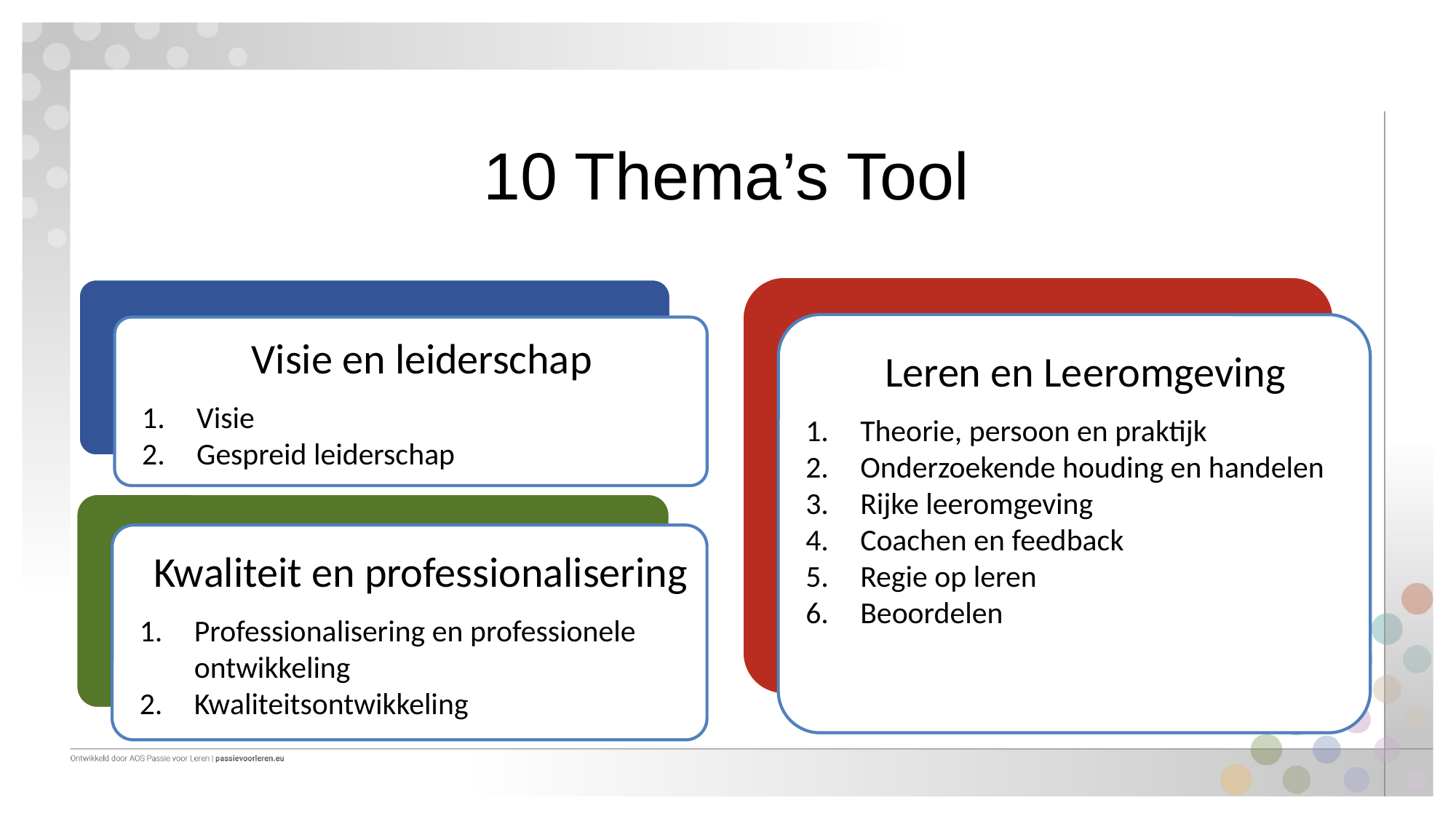

# 10 Thema’s Tool

Leren en Leeromgeving
Theorie, persoon en praktijk
Onderzoekende houding en handelen
Rijke leeromgeving
Coachen en feedback
Regie op leren
Beoordelen

Visie en leiderschap
Visie
Gespreid leiderschap

Kwaliteit en professionalisering
Professionalisering en professionele ontwikkeling
Kwaliteitsontwikkeling